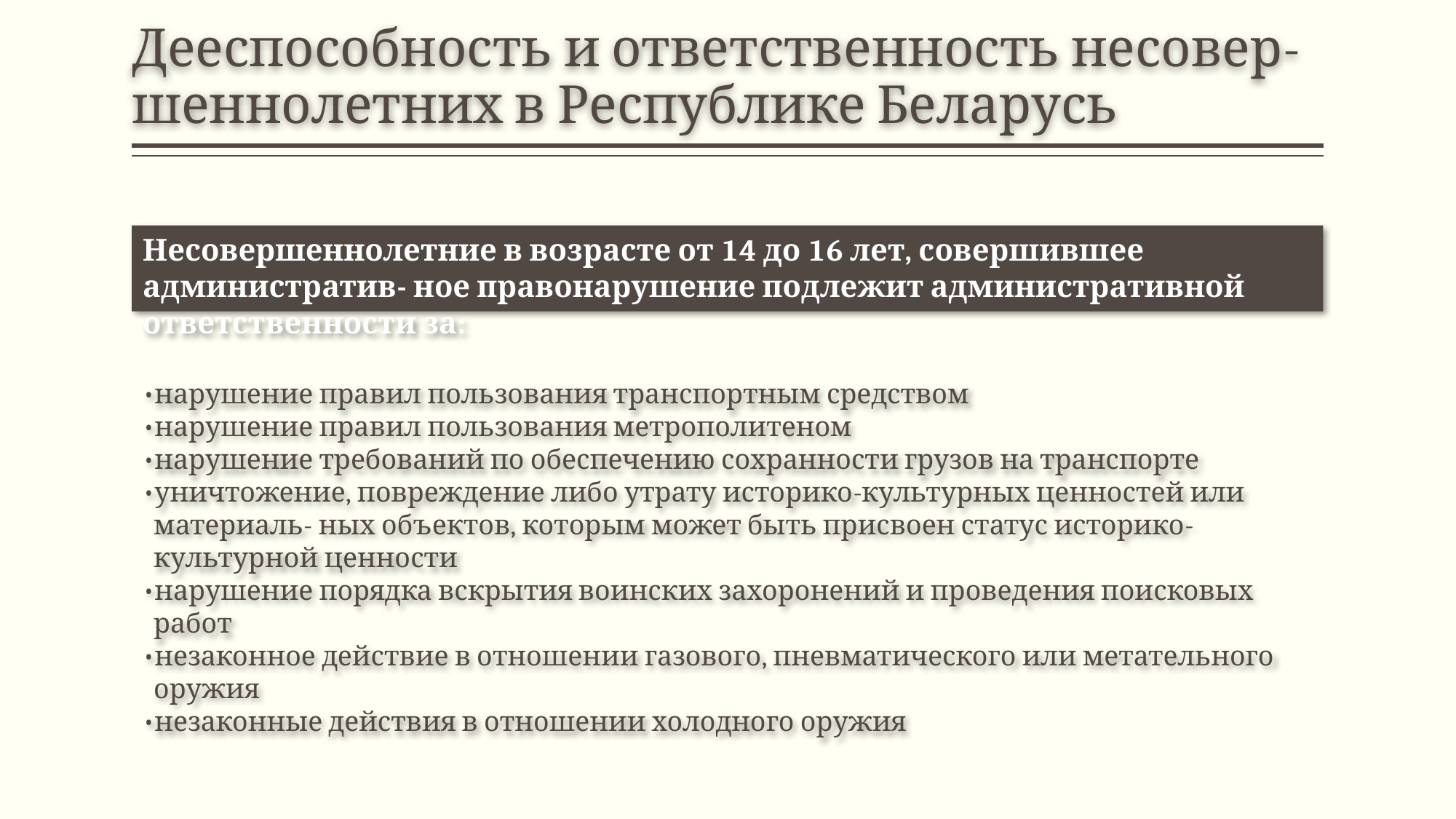

# Дееспособность и ответственность несовер- шеннолетних в Республике Беларусь
Несовершеннолетние в возрасте от 14 до 16 лет, совершившее административ- ное правонарушение подлежит административной ответственности за:

нарушение правил пользования транспортным средством
нарушение правил пользования метрополитеном
нарушение требований по обеспечению сохранности грузов на транспорте
уничтожение, повреждение либо утрату историко-культурных ценностей или материаль- ных объектов, которым может быть присвоен статус историко-культурной ценности
нарушение порядка вскрытия воинских захоронений и проведения поисковых работ
незаконное действие в отношении газового, пневматического или метательного оружия
незаконные действия в отношении холодного оружия